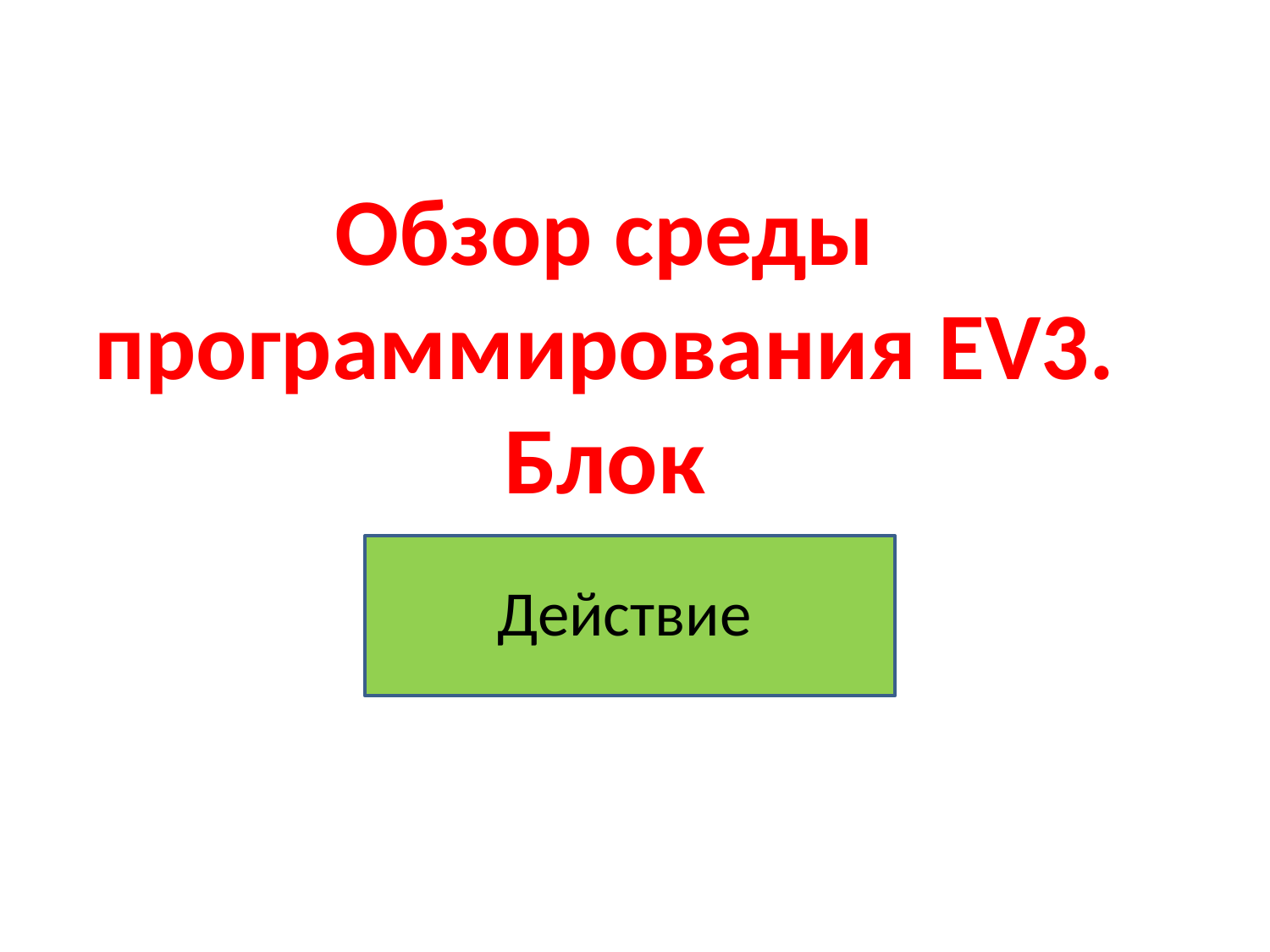

# Обзор среды программирования EV3. Блок

Действие